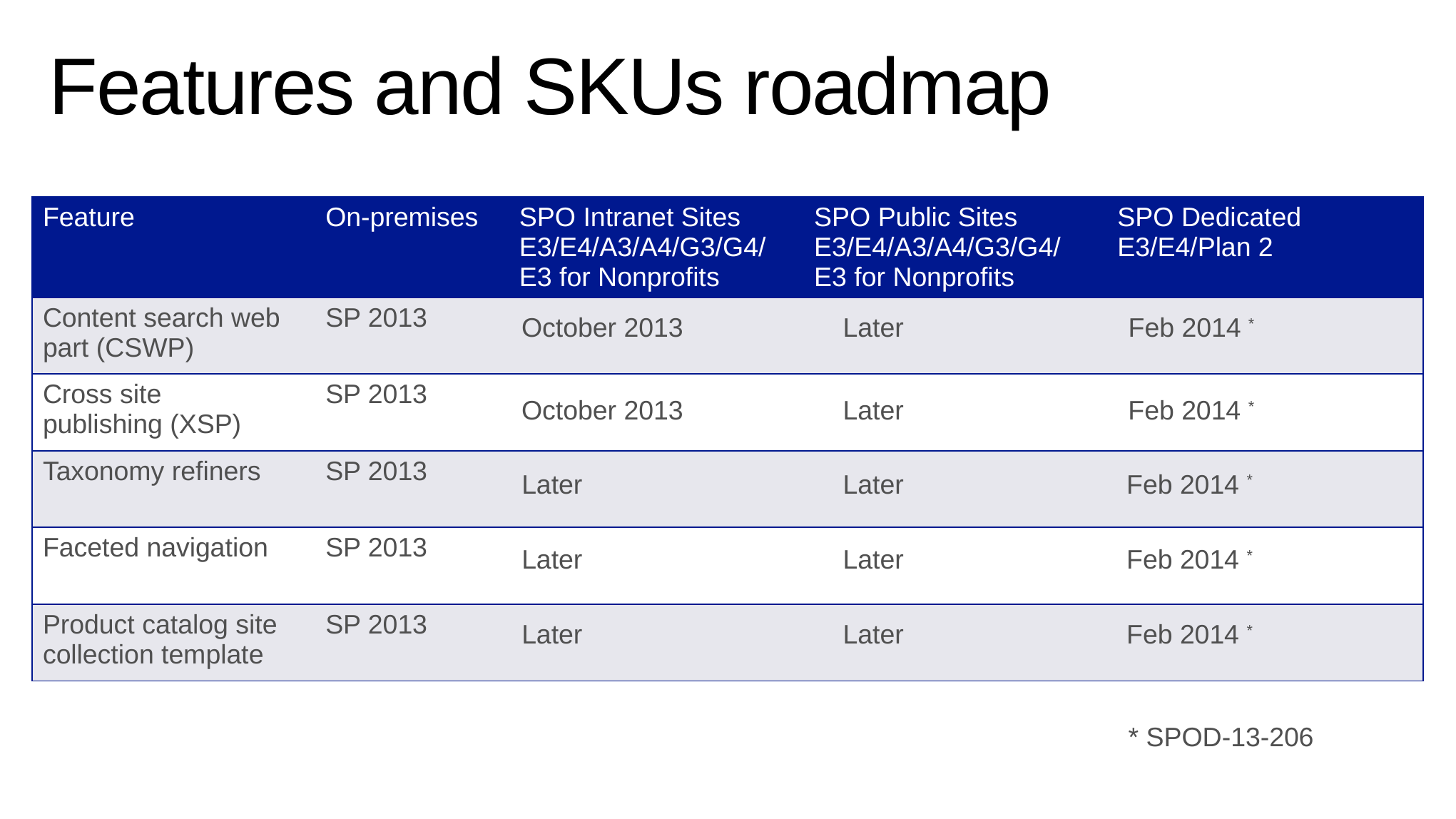

# Features and SKUs roadmap
| Feature | On-premises | SPO Intranet Sites E3/E4/A3/A4/G3/G4/ E3 for Nonprofits | SPO Public Sites E3/E4/A3/A4/G3/G4/ E3 for Nonprofits | SPO Dedicated E3/E4/Plan 2 |
| --- | --- | --- | --- | --- |
| Content search web part (CSWP) | SP 2013 |  |  |  |
| Cross site publishing (XSP) | SP 2013 |  |  |  |
| Taxonomy refiners | SP 2013 |  |  |  |
| Faceted navigation | SP 2013 |  |  |  |
| Product catalog site collection template | SP 2013 |  |  |  |
October 2013
Later
Feb 2014 *
October 2013
Later
Feb 2014 *
Later
Later
Feb 2014 *
Later
Later
Feb 2014 *
Later
Later
Feb 2014 *
* SPOD-13-206